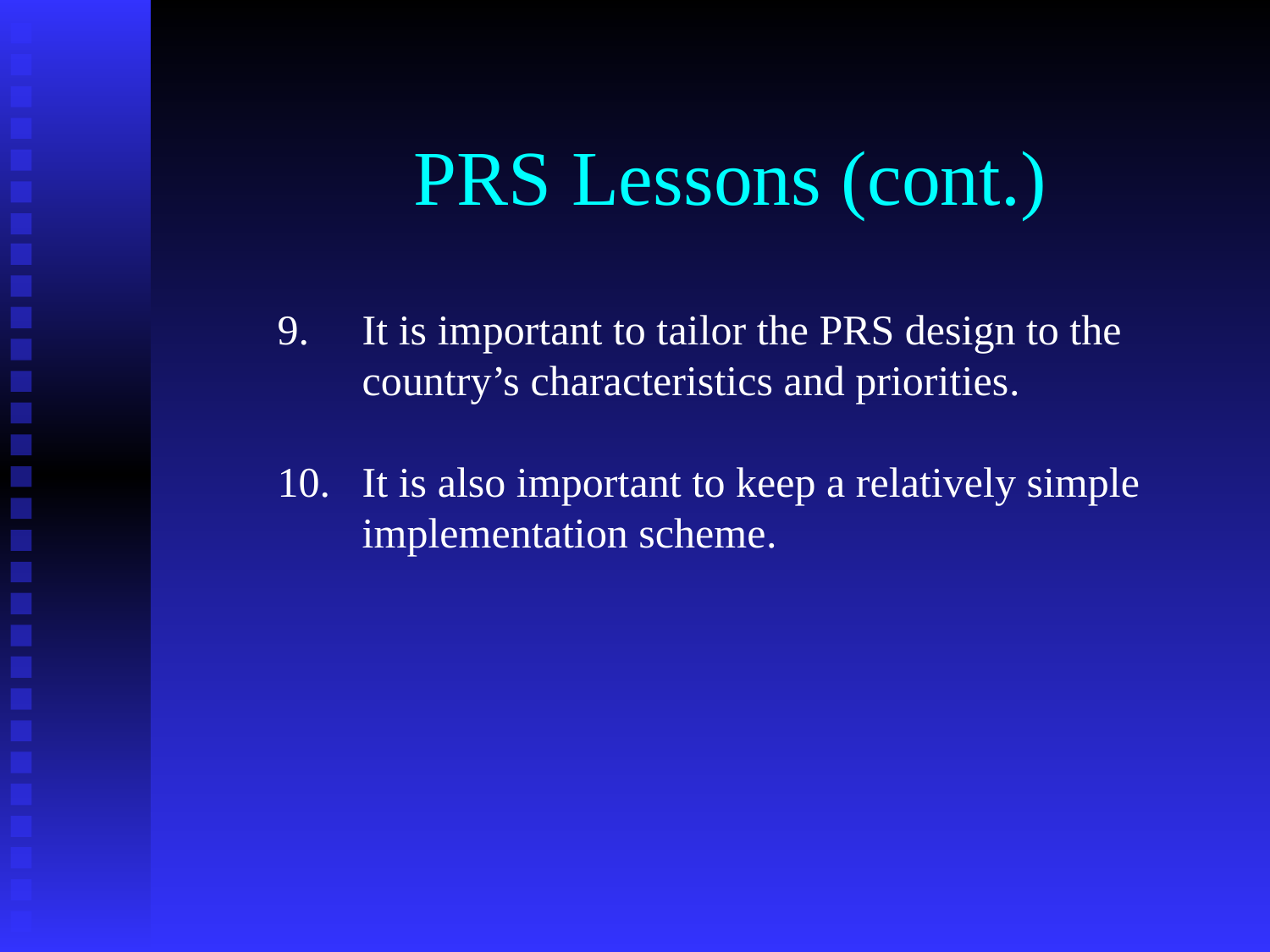

# PRS Lessons (cont.)
It is important to tailor the PRS design to the country’s characteristics and priorities.

It is also important to keep a relatively simple implementation scheme.